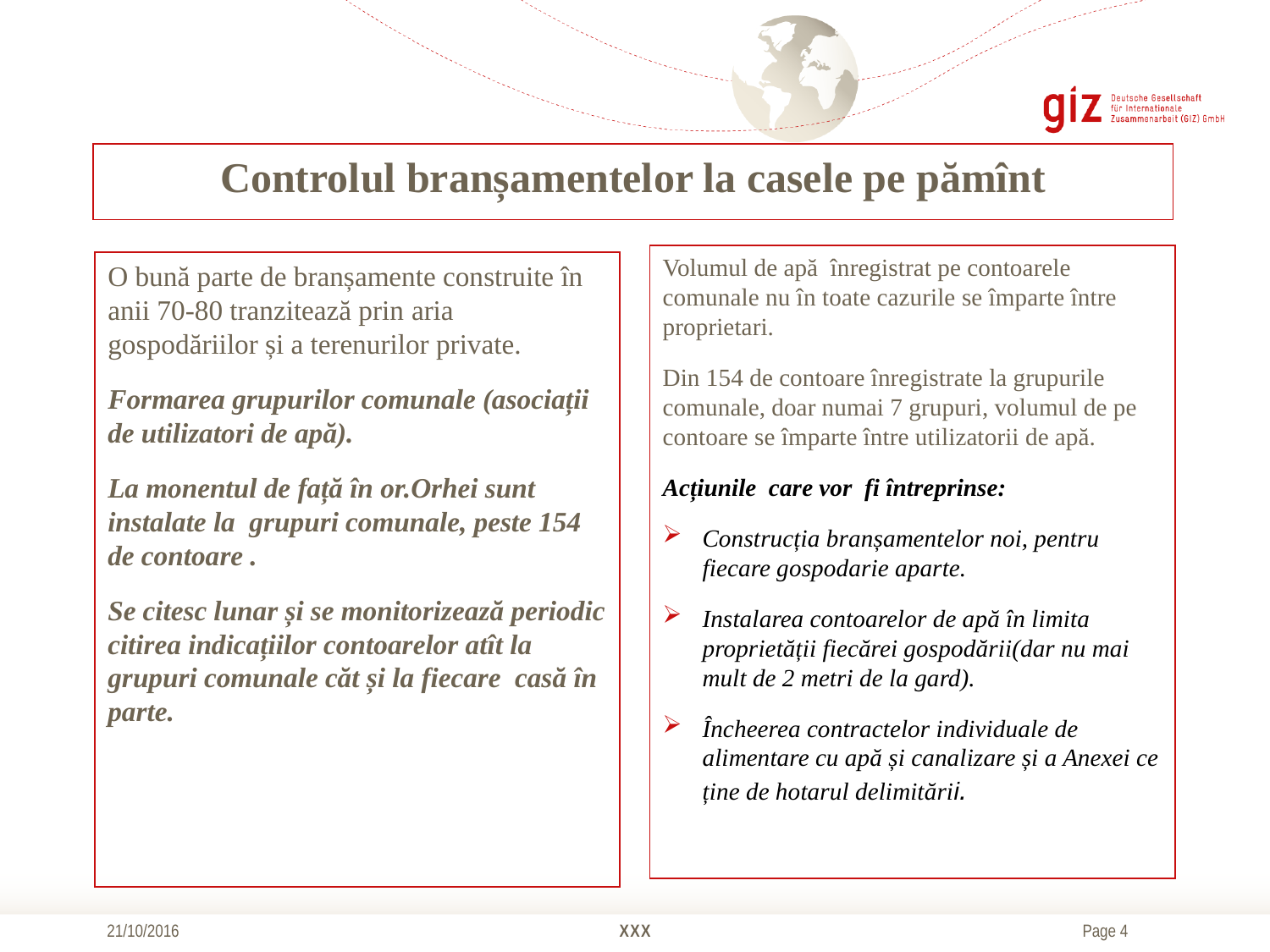

# Controlul branșamentelor la casele pe pămînt
Volumul de apă  înregistrat pe contoarele comunale nu în toate cazurile se împarte între proprietari.
Din 154 de contoare înregistrate la grupurile comunale, doar numai 7 grupuri, volumul de pe contoare se împarte între utilizatorii de apă.
Acțiunile  care vor  fi întreprinse:
Construcția branșamentelor noi, pentru fiecare gospodarie aparte.
Instalarea contoarelor de apă în limita proprietății fiecărei gospodării(dar nu mai mult de 2 metri de la gard).
Încheerea contractelor individuale de alimentare cu apă și canalizare și a Anexei ce ține de hotarul delimitării.
O bună parte de branșamente construite în anii 70-80 tranzitează prin aria gospodăriilor și a terenurilor private.
Formarea grupurilor comunale (asociații de utilizatori de apă).
La monentul de față în or.Orhei sunt instalate la  grupuri comunale, peste 154 de contoare .
Se citesc lunar și se monitorizează periodic citirea indicațiilor contoarelor atît la grupuri comunale căt și la fiecare  casă în parte.
21/10/2016
XXX